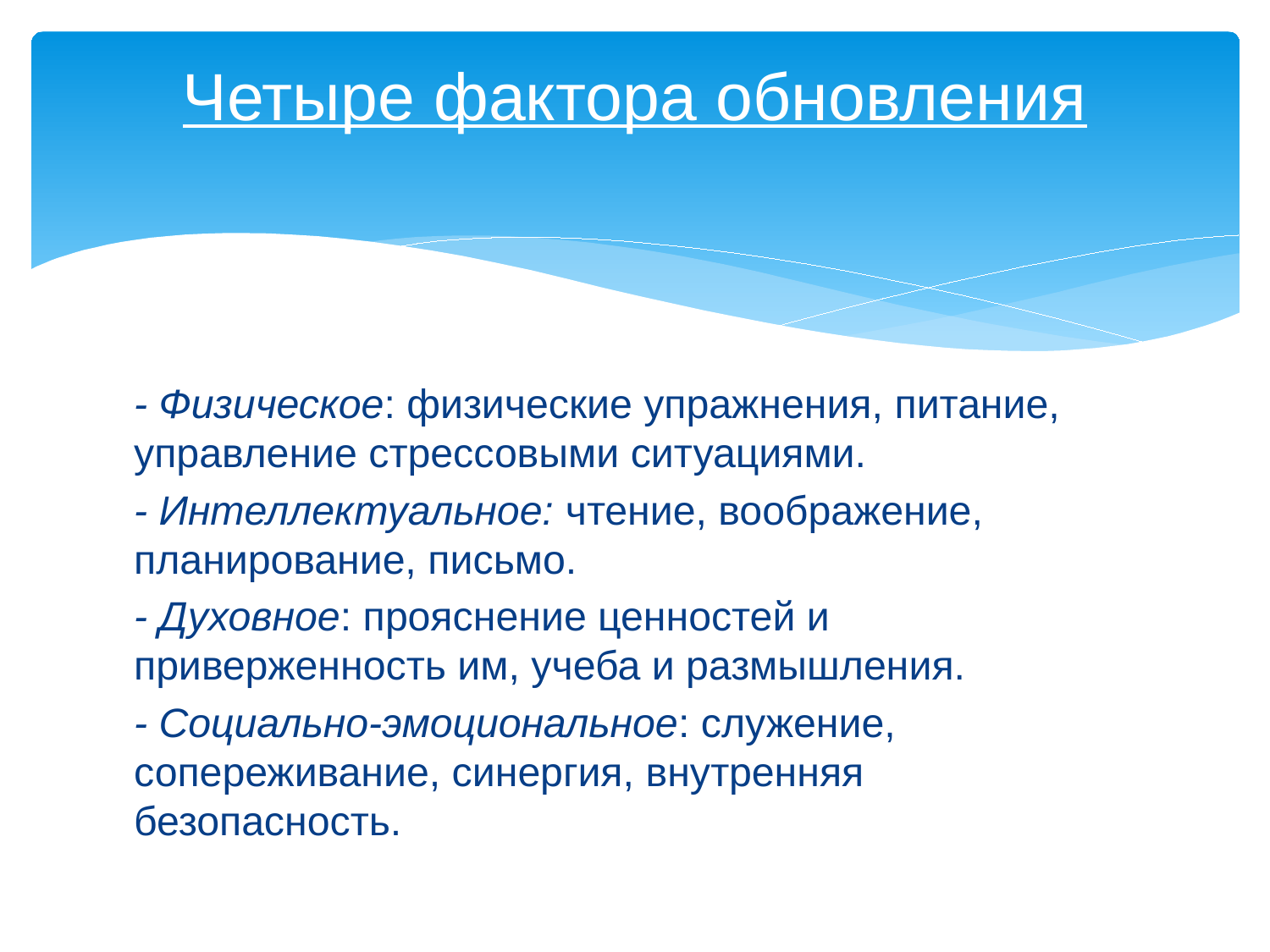

# Четыре фактора обновления
- Физическое: физические упражнения, питание, управление стрессовыми ситуациями.
- Интеллектуальное: чтение, воображение, планирование, письмо.
- Духовное: прояснение ценностей и приверженность им, учеба и размышления.
- Социально-эмоциональное: служение, сопереживание, синергия, внутренняя безопасность.